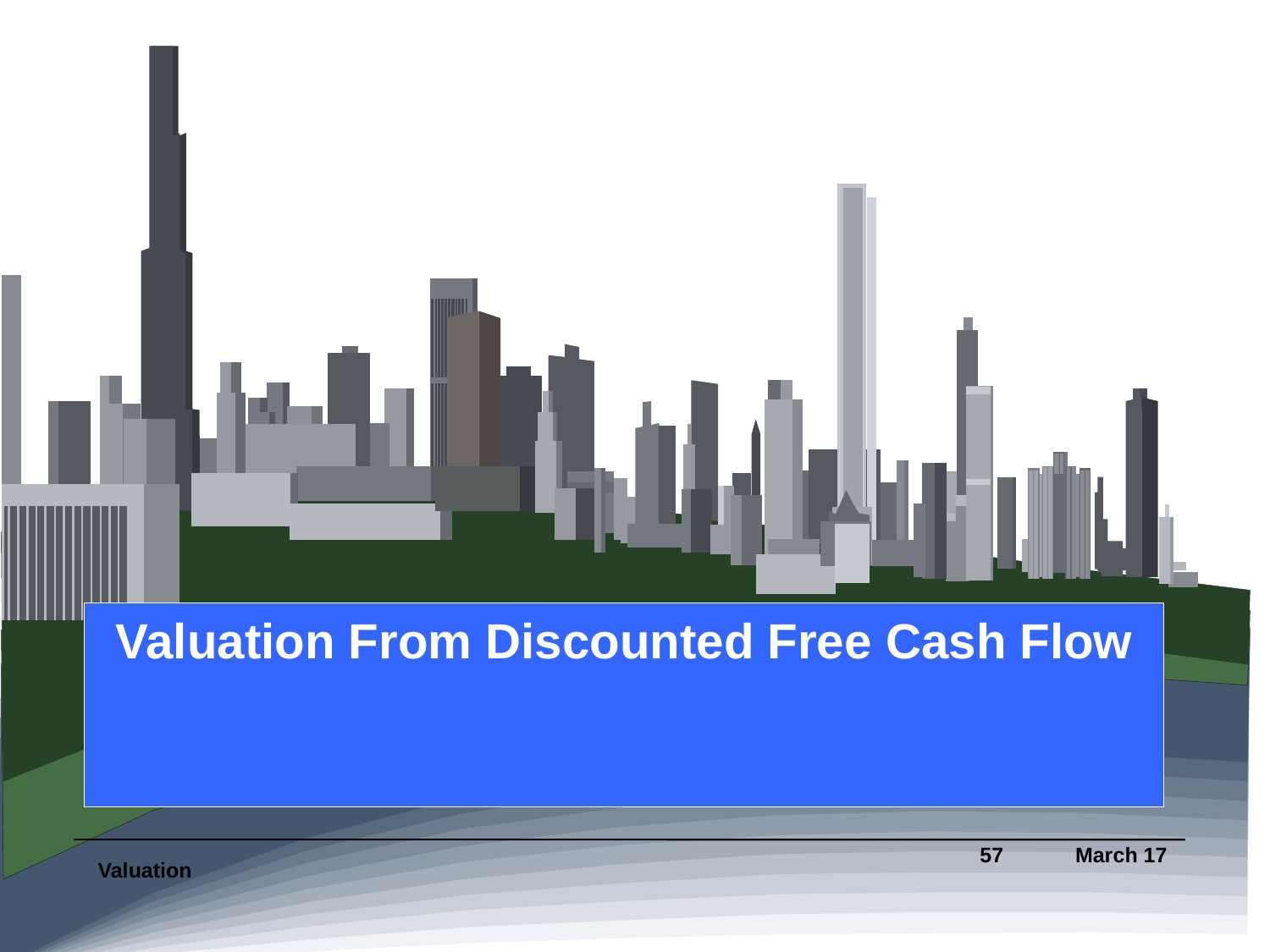

# Valuation From Discounted Free Cash Flow